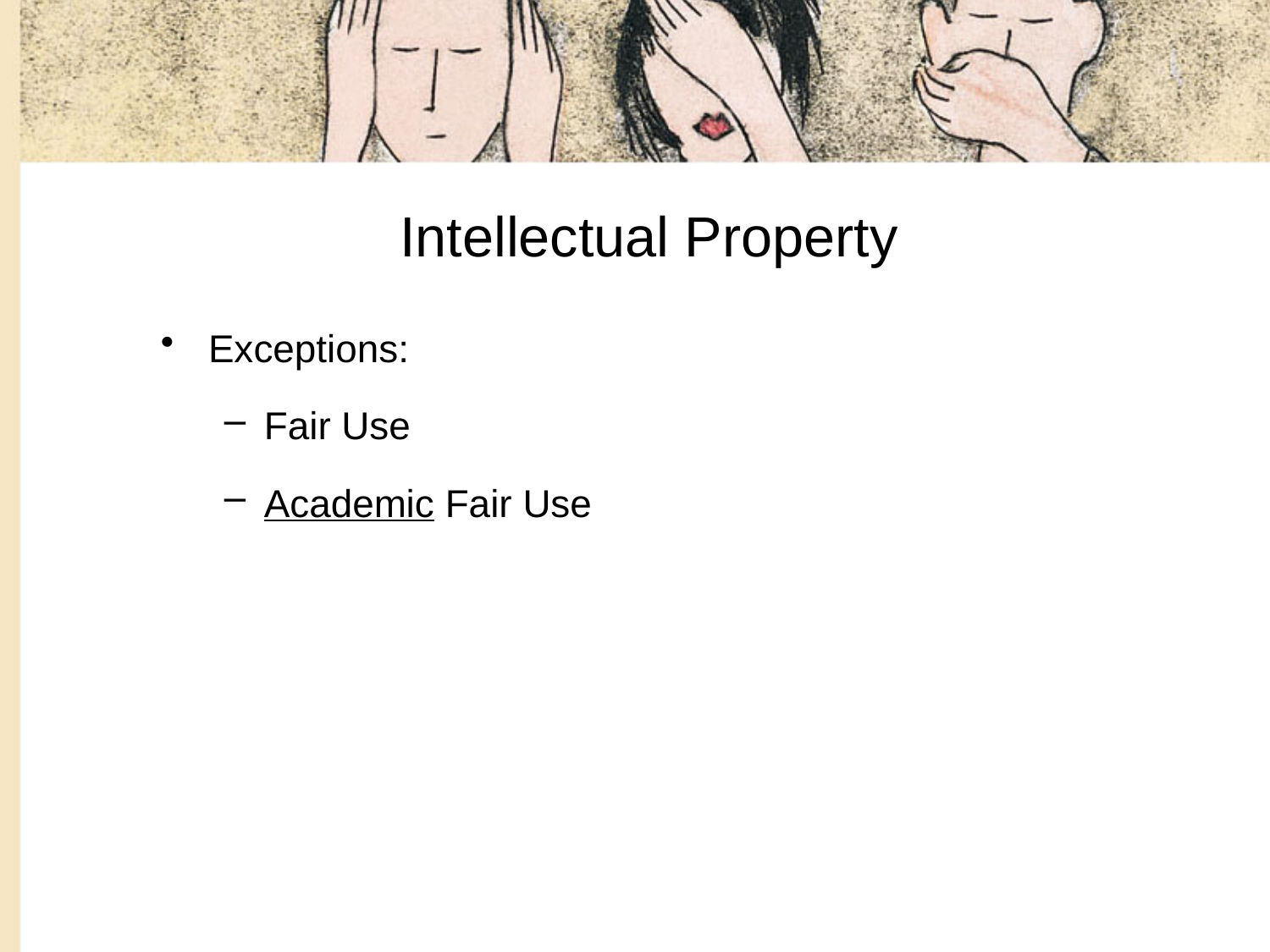

# Intellectual Property
Exceptions:
Fair Use
Academic Fair Use